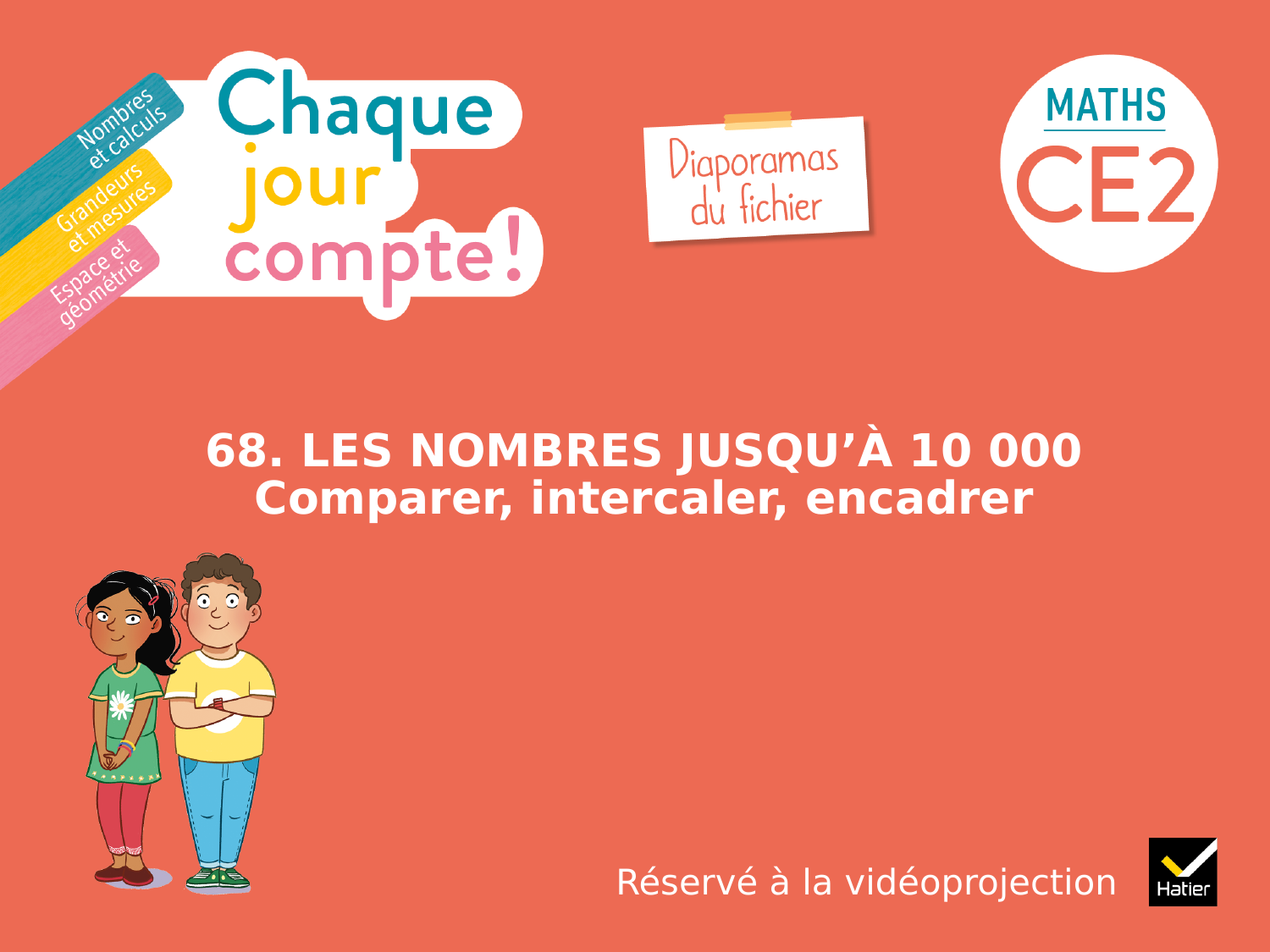

# 68. LES NOMBRES JUSQU’À 10 000 Comparer, intercaler, encadrer